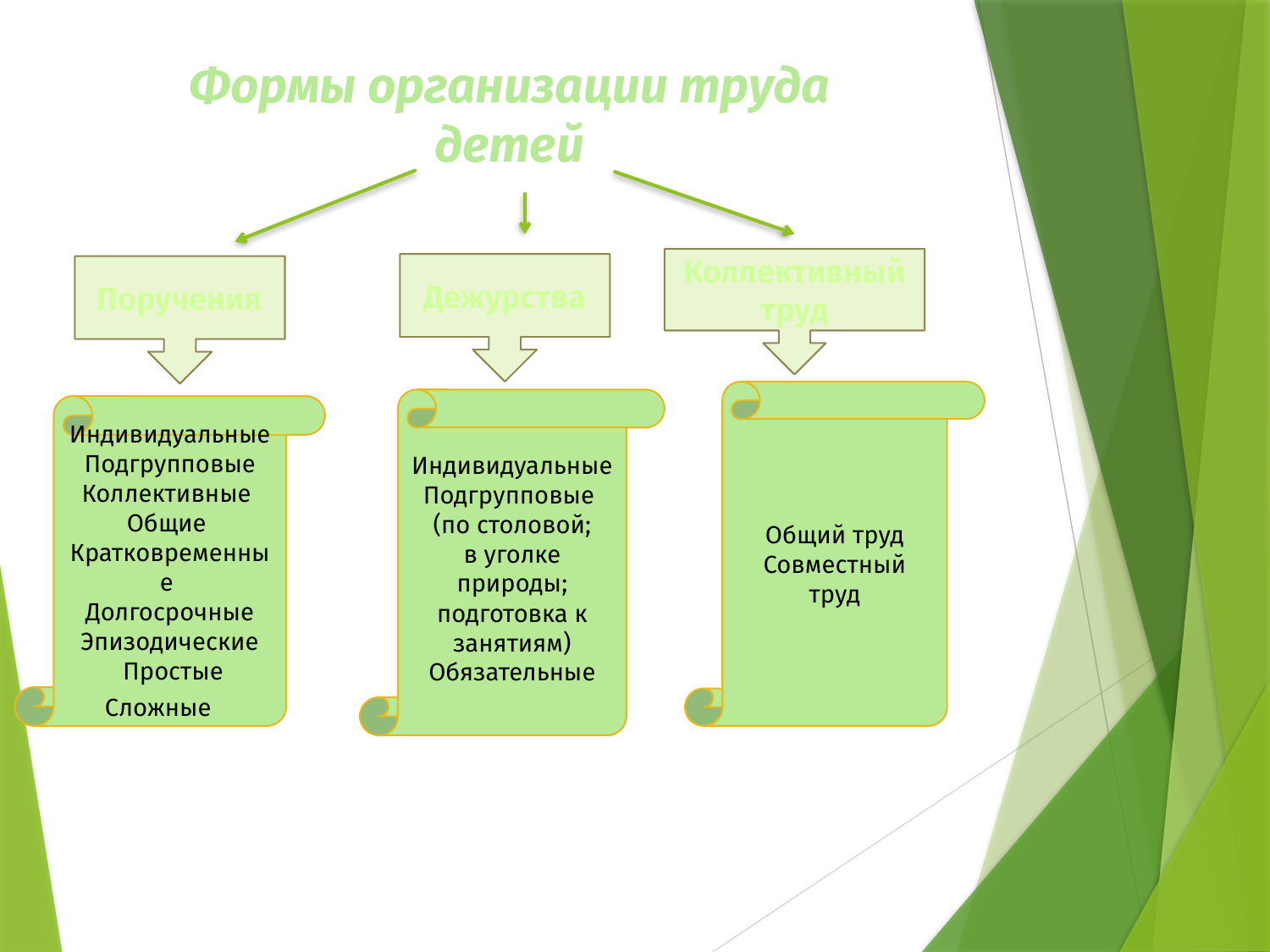

Формы организации труда детей
Коллективный труд
Дежурства
Поручения
Общий труд
Совместный труд

Индивидуальные
Подгрупповые
(по столовой;
в уголке природы;
подготовка к занятиям)
Обязательные

Индивидуальные
Подгрупповые
Коллективные
Общие
Кратковременные
Долгосрочные
Эпизодические
 Простые
Сложные